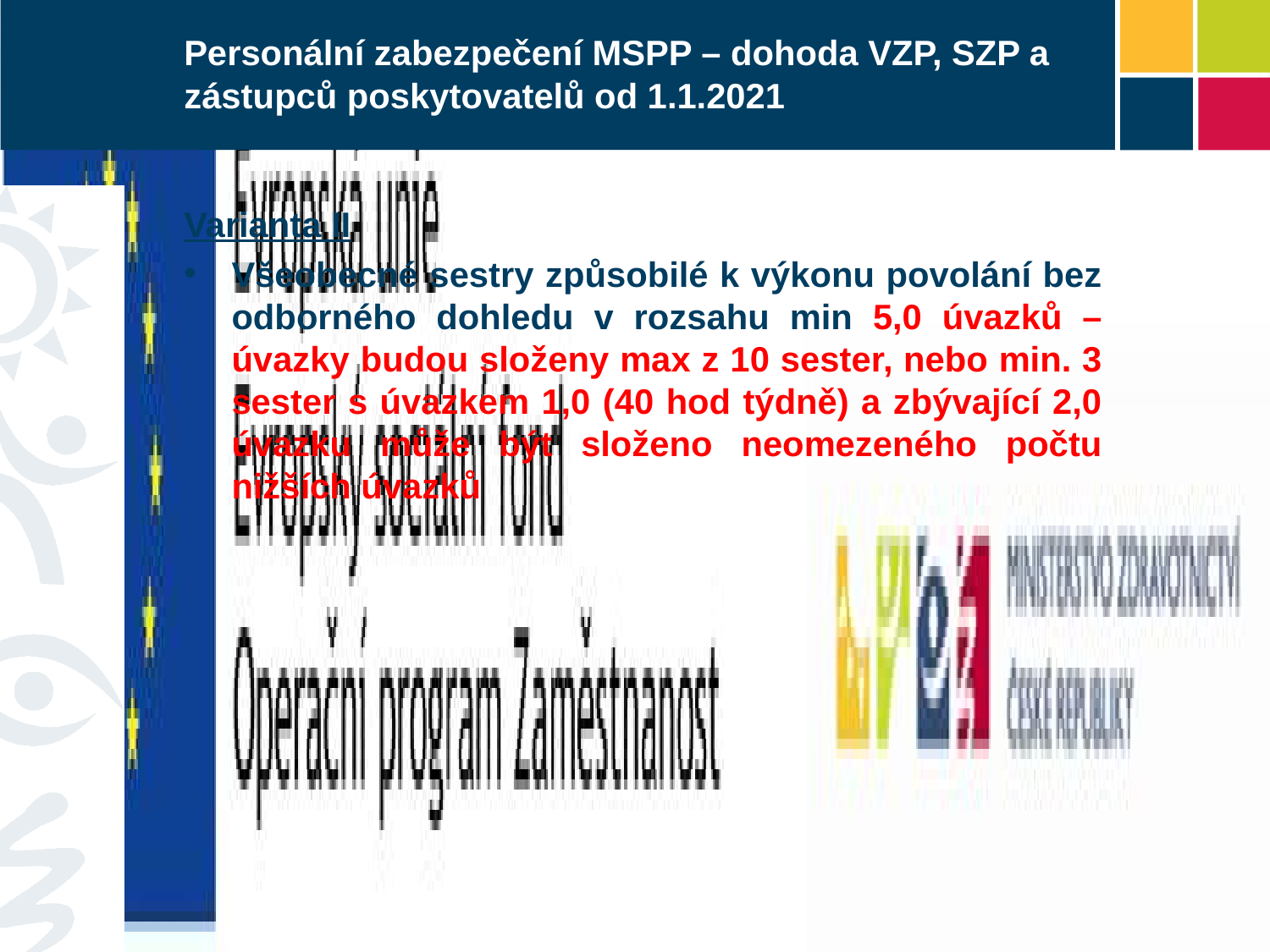

# Personální zabezpečení MSPP – dohoda VZP, SZP a zástupců poskytovatelů od 1.1.2021
Varianta II
Všeobecné sestry způsobilé k výkonu povolání bez odborného dohledu v rozsahu min 5,0 úvazků – úvazky budou složeny max z 10 sester, nebo min. 3 sester s úvazkem 1,0 (40 hod týdně) a zbývající 2,0 úvazku může být složeno neomezeného počtu nižších úvazků